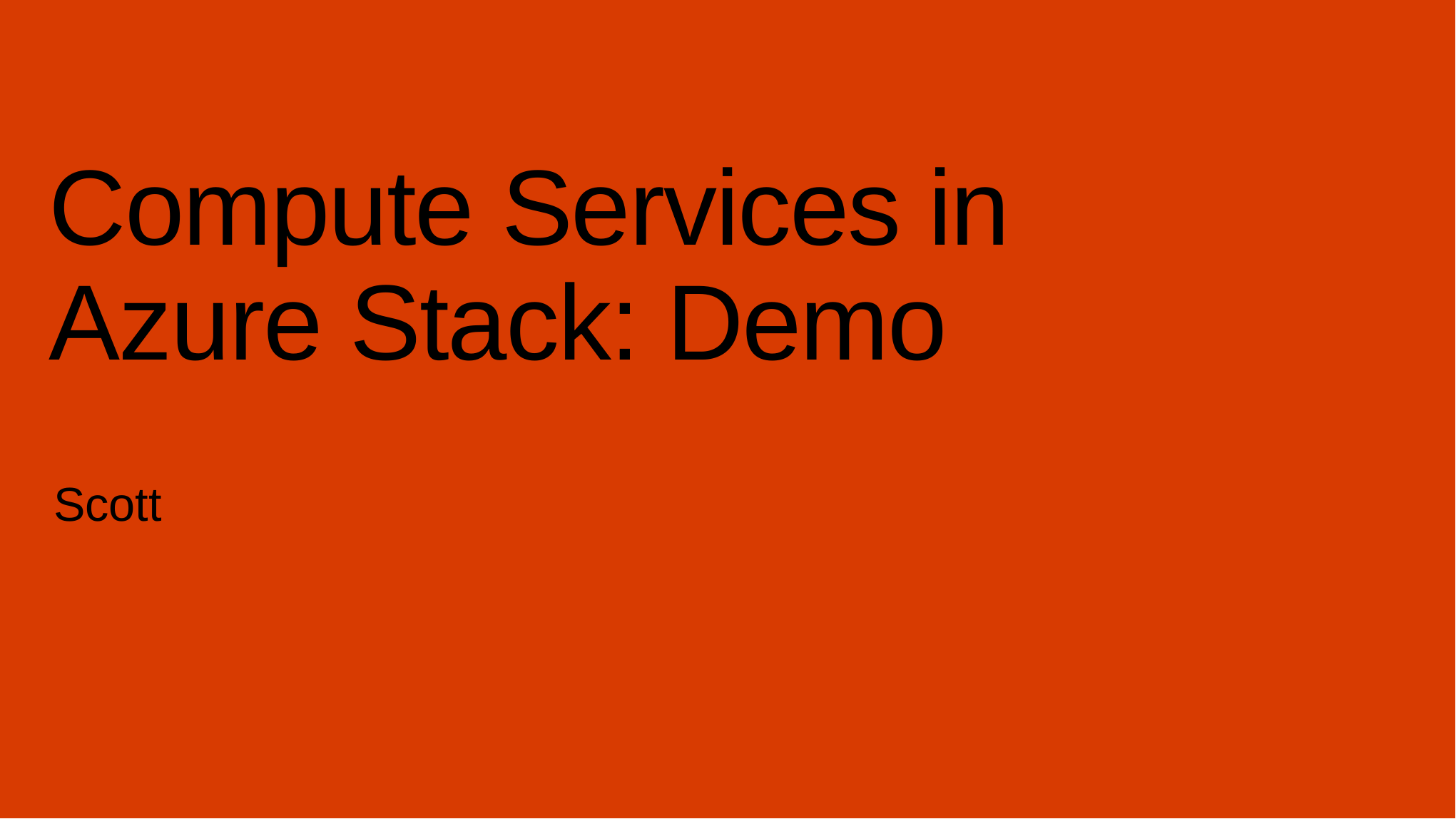

# Compute Services in Azure Stack: Demo
Scott